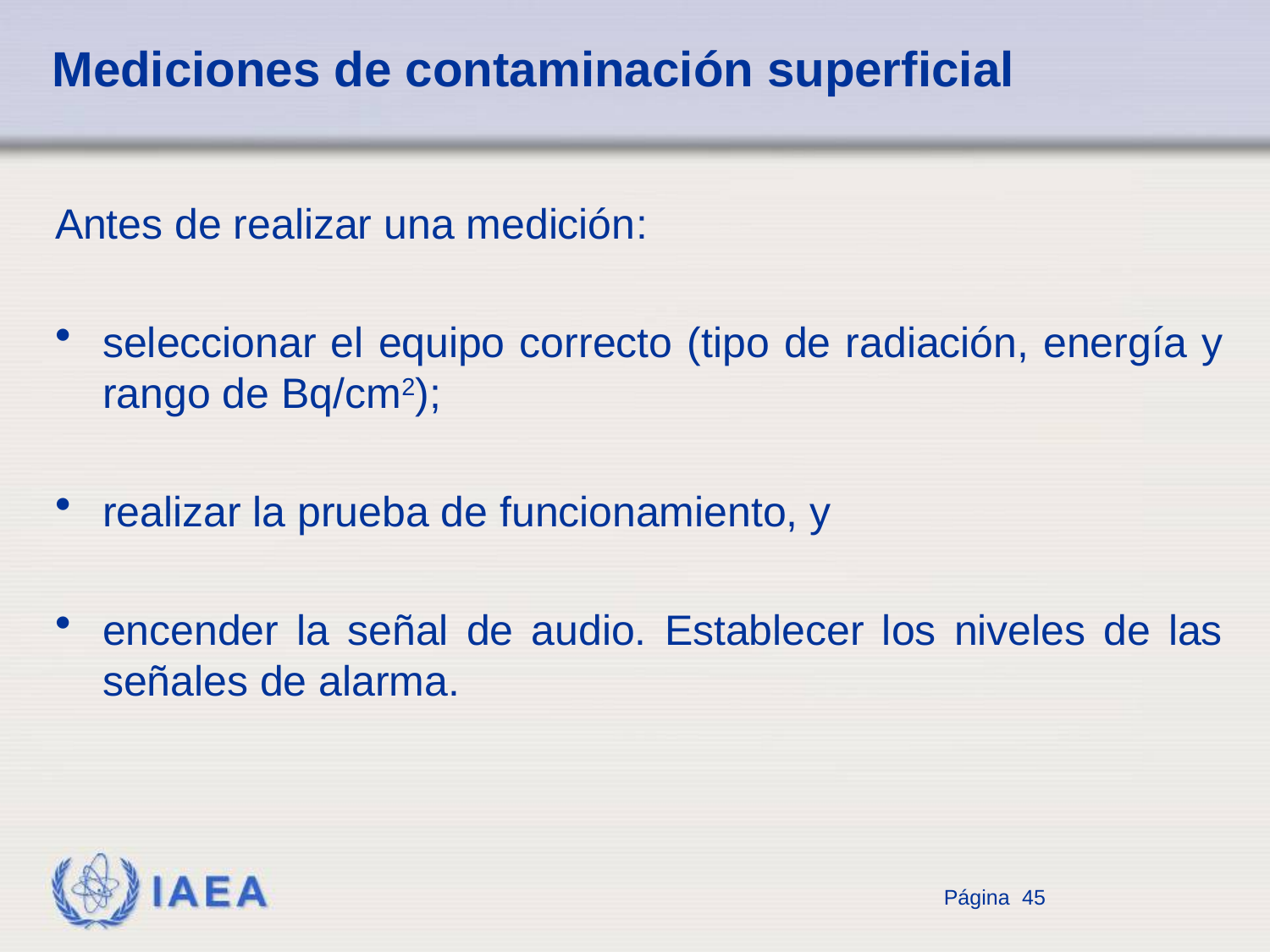

# Mediciones de contaminación superficial
Antes de realizar una medición:

seleccionar el equipo correcto (tipo de radiación, energía y rango de Bq/cm2);

realizar la prueba de funcionamiento, y

encender la señal de audio. Establecer los niveles de las señales de alarma.